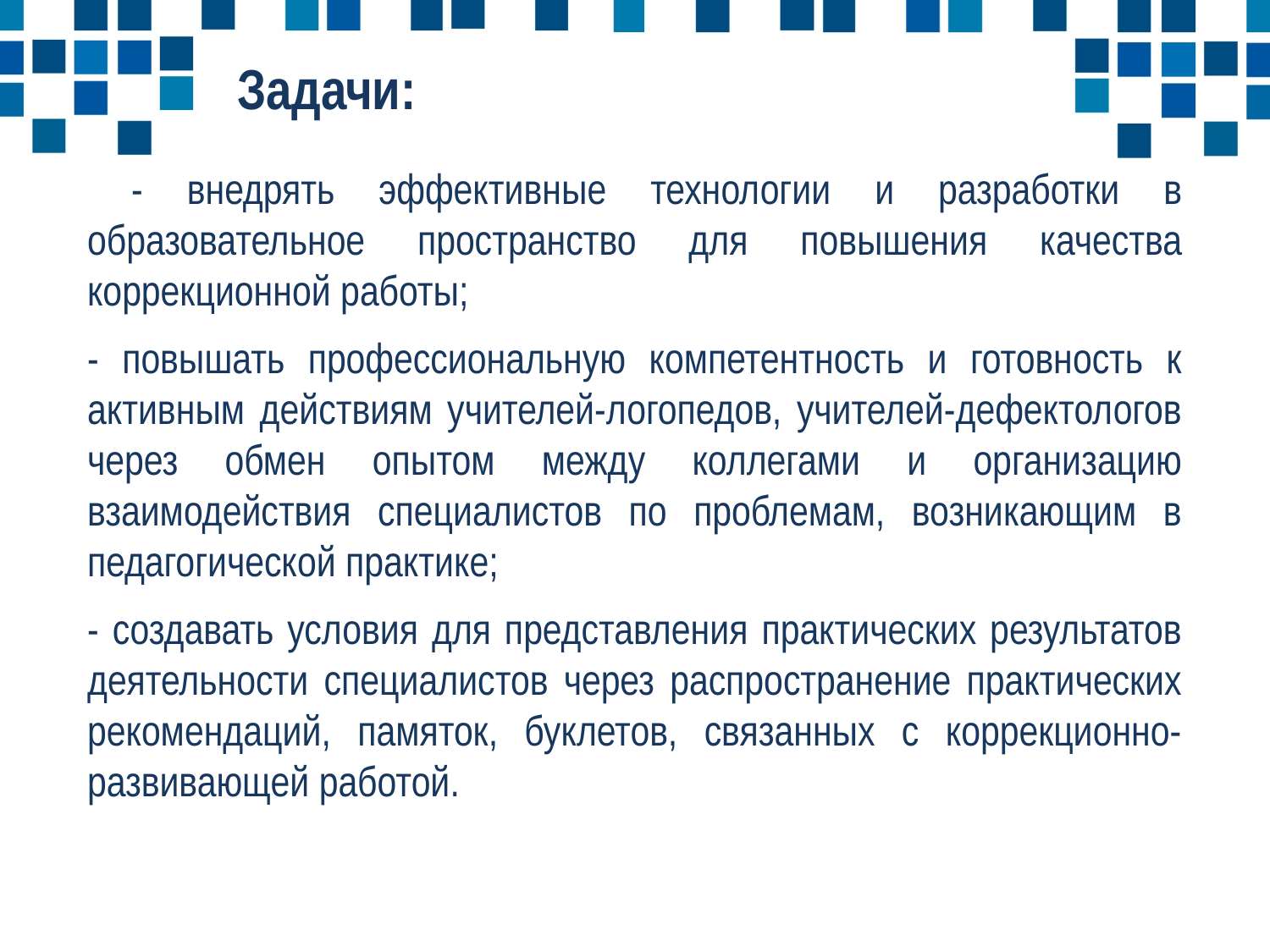

Задачи:
 - внедрять эффективные технологии и разработки в образовательное пространство для повышения качества коррекционной работы;

- повышать профессиональную компетентность и готовность к активным действиям учителей-логопедов, учителей-дефектологов через обмен опытом между коллегами и организацию взаимодействия специалистов по проблемам, возникающим в педагогической практике;

- создавать условия для представления практических результатов деятельности специалистов через распространение практических рекомендаций, памяток, буклетов, связанных с коррекционно-развивающей работой.